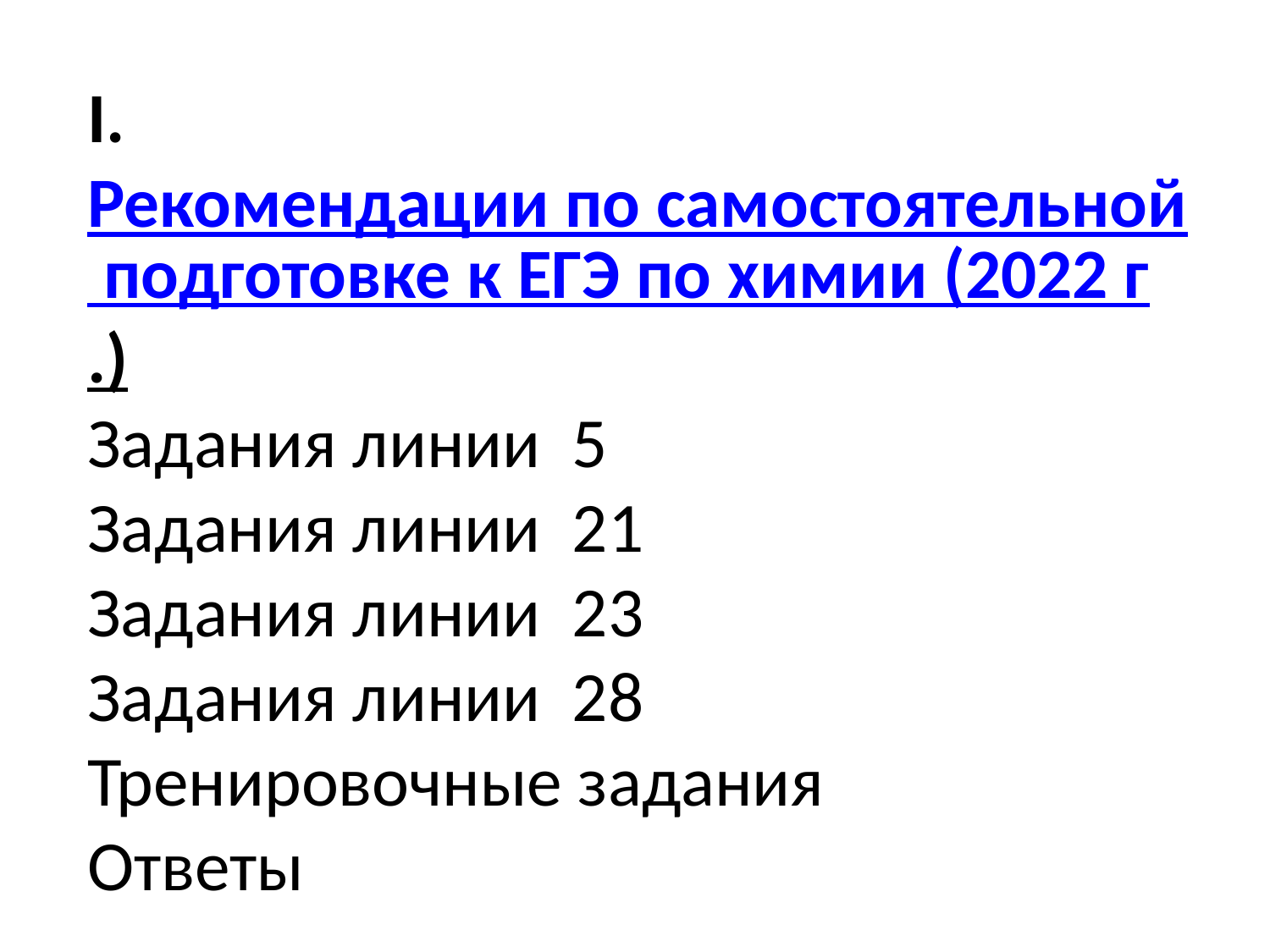

I. Рекомендации по самостоятельной подготовке к ЕГЭ по химии (2022 г.)
Задания линии  5
Задания линии  21
Задания линии  23
Задания линии  28
Тренировочные задания
Ответы